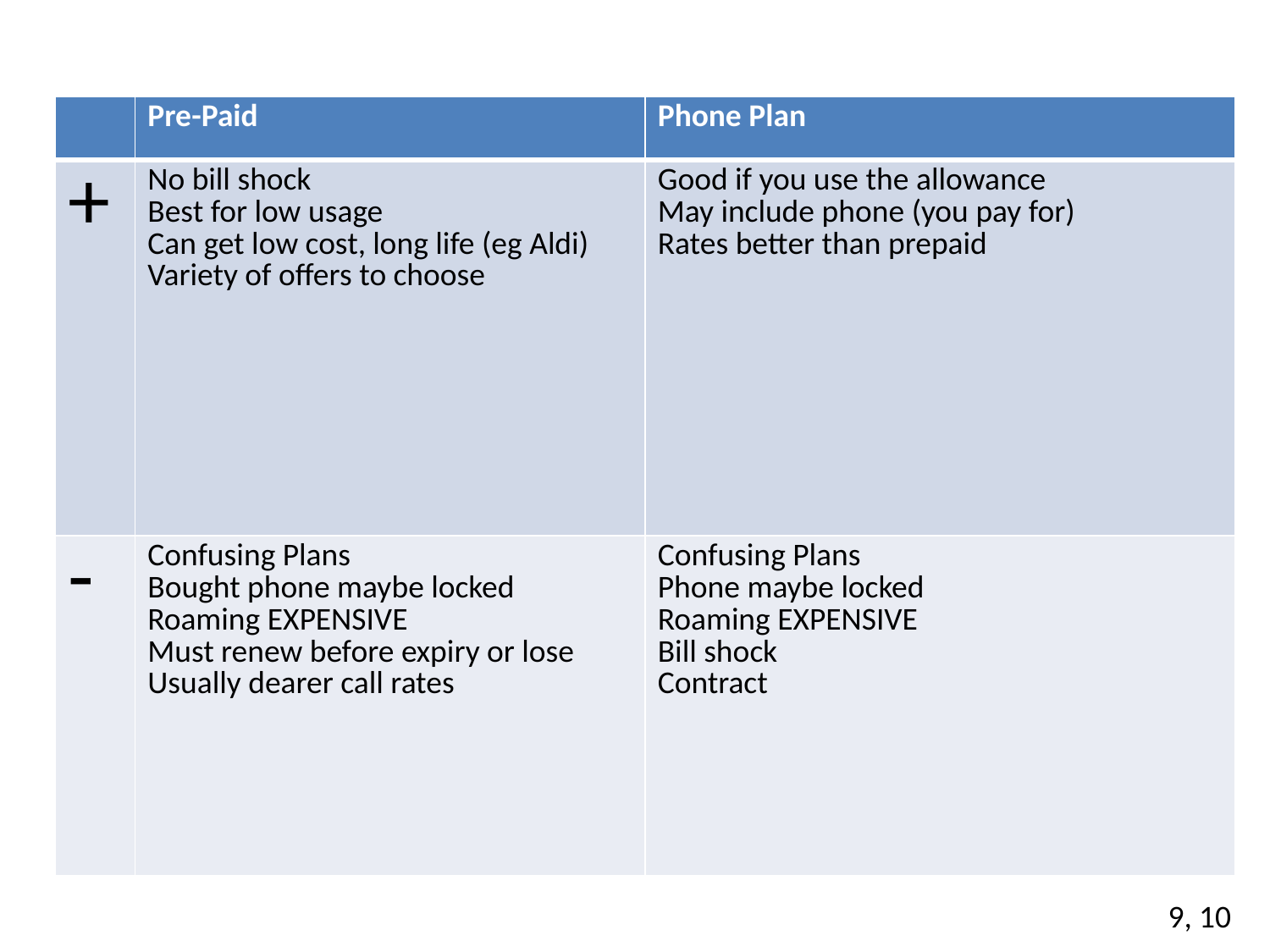

|  | Pre-Paid | Phone Plan |
| --- | --- | --- |
| + | No bill shock Best for low usage Can get low cost, long life (eg Aldi) Variety of offers to choose | Good if you use the allowance May include phone (you pay for) Rates better than prepaid |
| - | Confusing Plans Bought phone maybe locked Roaming EXPENSIVE Must renew before expiry or lose Usually dearer call rates | Confusing Plans Phone maybe locked Roaming EXPENSIVE Bill shock Contract |
9, 10